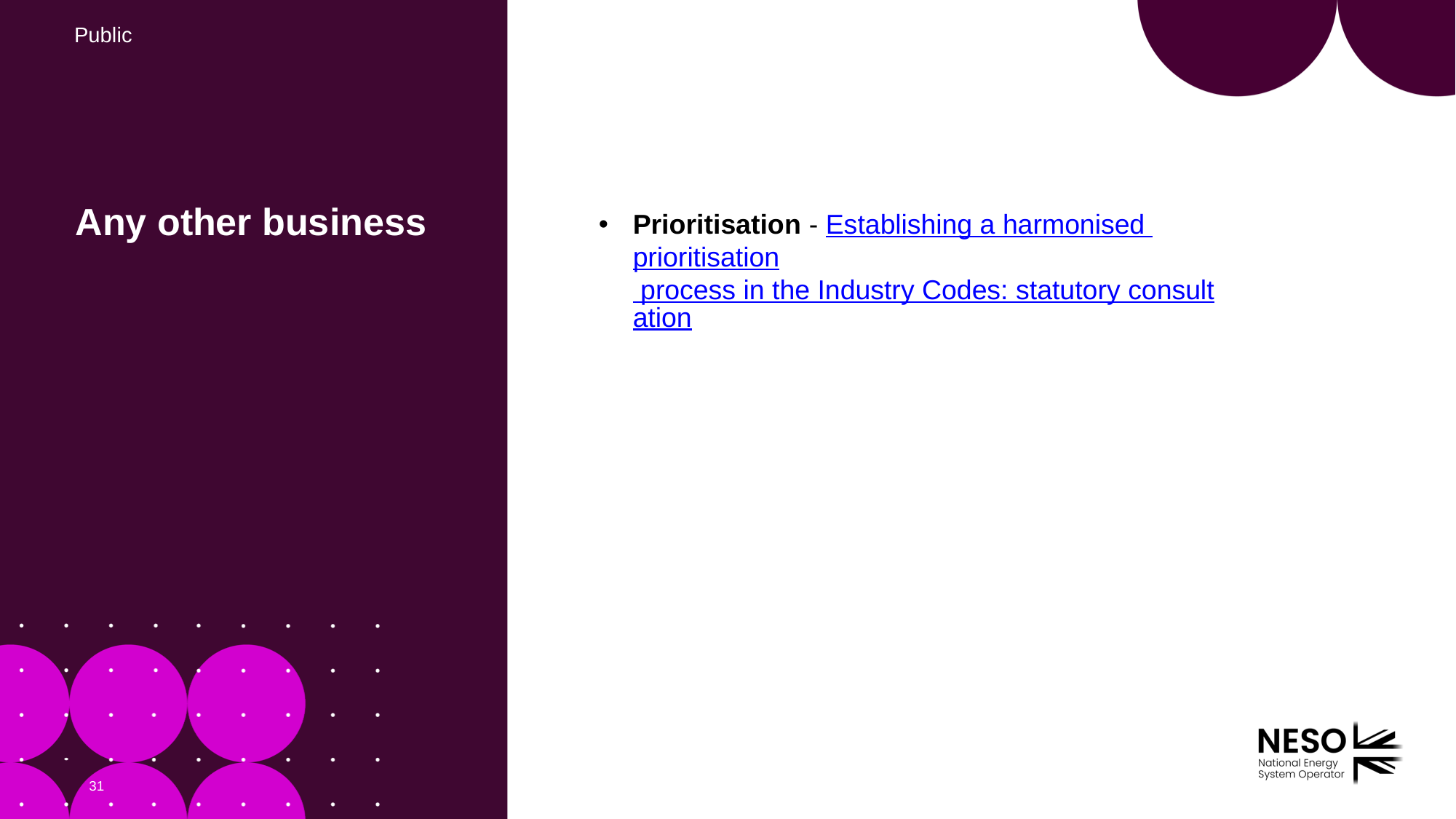

# Any other business
Prioritisation - Establishing a harmonised prioritisation process in the Industry Codes: statutory consultation